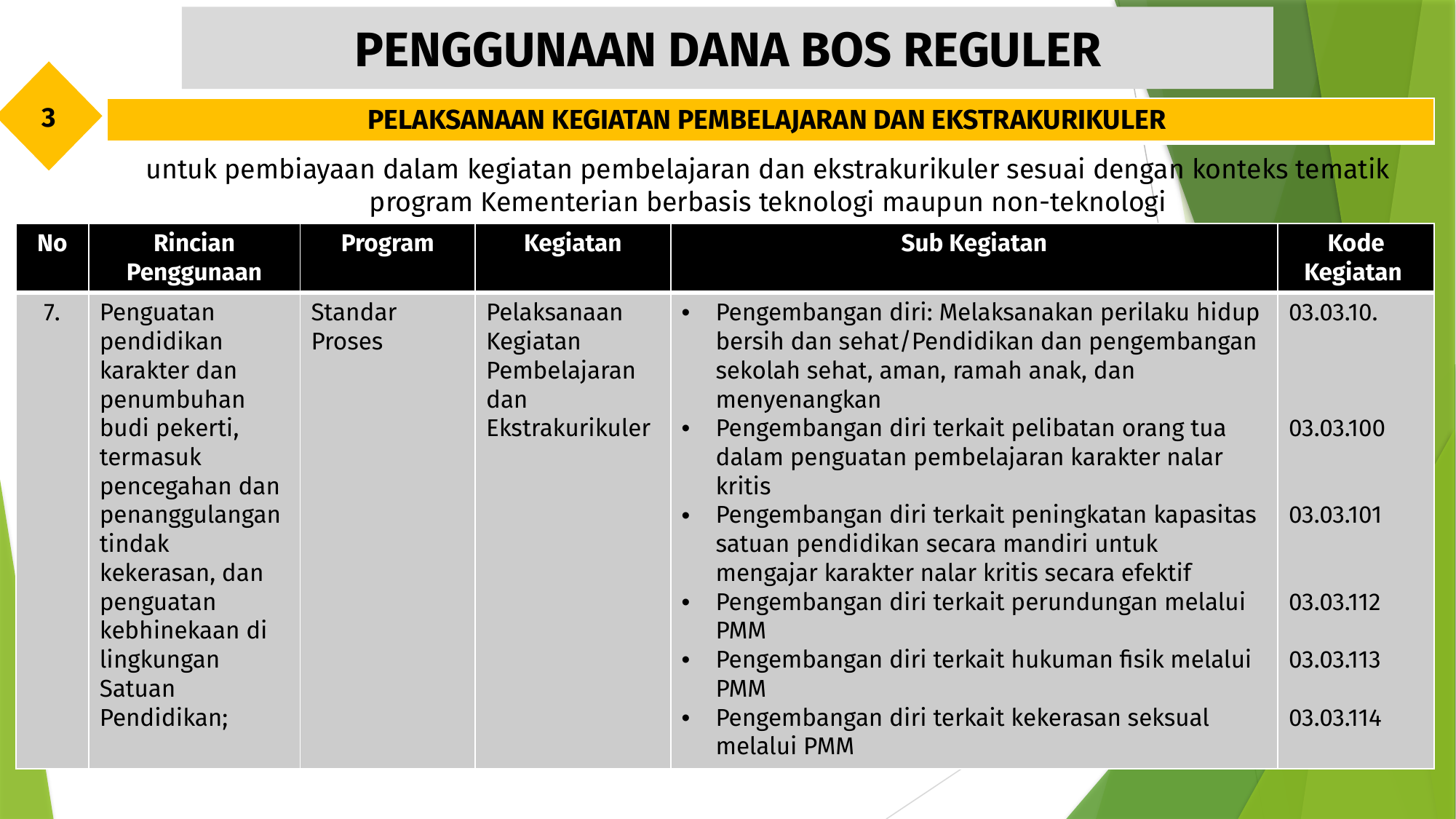

PENGGUNAAN DANA BOS REGULER
3
| PELAKSANAAN KEGIATAN PEMBELAJARAN DAN EKSTRAKURIKULER |
| --- |
untuk pembiayaan dalam kegiatan pembelajaran dan ekstrakurikuler sesuai dengan konteks tematik program Kementerian berbasis teknologi maupun non-teknologi
| No | Rincian Penggunaan | Program | Kegiatan | Sub Kegiatan | Kode Kegiatan |
| --- | --- | --- | --- | --- | --- |
| 7. | Penguatan pendidikan karakter dan penumbuhan budi pekerti, termasuk pencegahan dan penanggulangan tindak kekerasan, dan penguatan kebhinekaan di lingkungan Satuan Pendidikan; | Standar Proses | Pelaksanaan Kegiatan Pembelajaran dan Ekstrakurikuler | Pengembangan diri: Melaksanakan perilaku hidup bersih dan sehat/Pendidikan dan pengembangan sekolah sehat, aman, ramah anak, dan menyenangkan Pengembangan diri terkait pelibatan orang tua dalam penguatan pembelajaran karakter nalar kritis Pengembangan diri terkait peningkatan kapasitas satuan pendidikan secara mandiri untuk mengajar karakter nalar kritis secara efektif Pengembangan diri terkait perundungan melalui PMM Pengembangan diri terkait hukuman fisik melalui PMM Pengembangan diri terkait kekerasan seksual melalui PMM | 03.03.10. 03.03.100 03.03.101 03.03.112 03.03.113 03.03.114 |